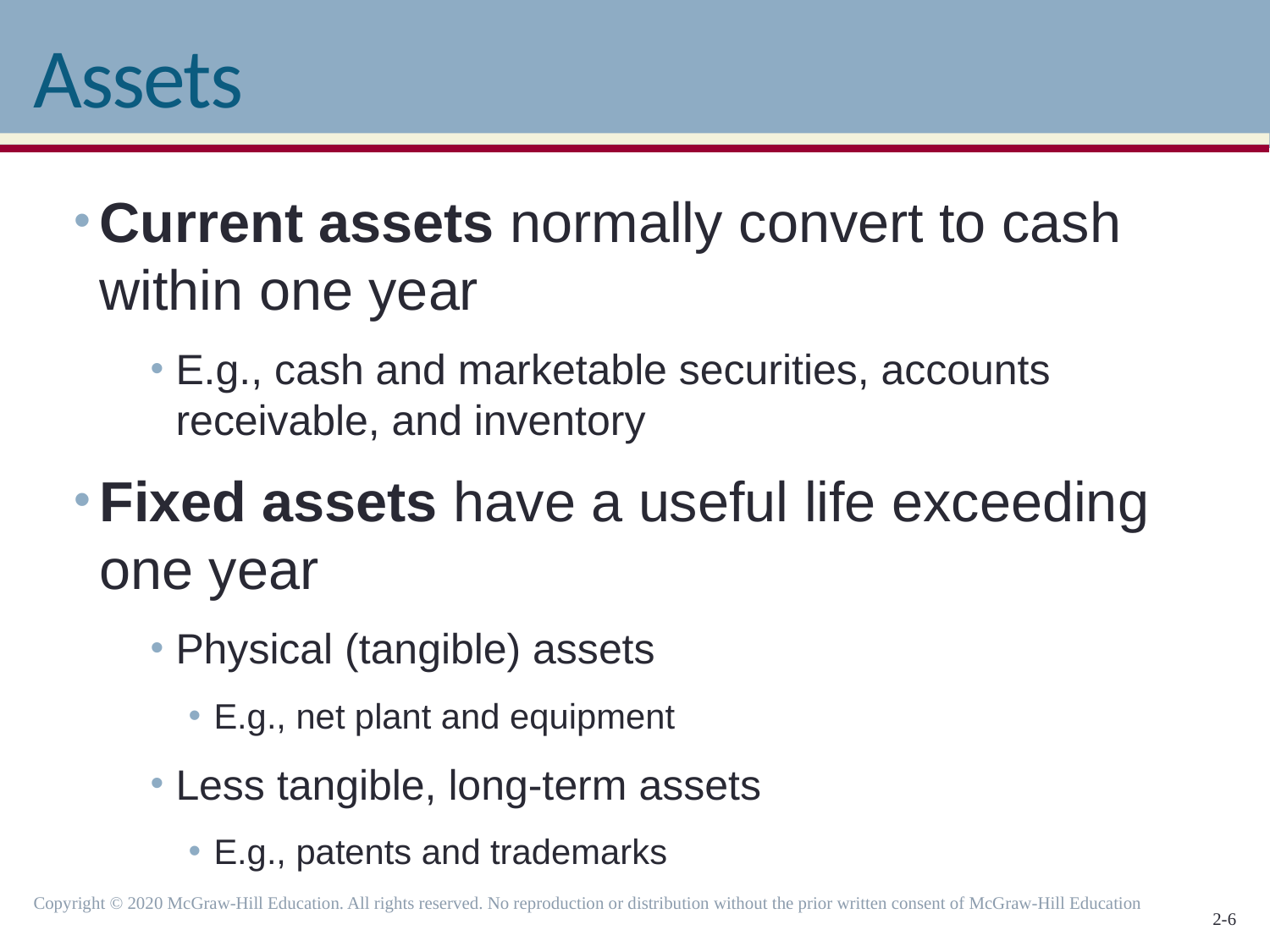

# Assets
Current assets normally convert to cash within one year
E.g., cash and marketable securities, accounts receivable, and inventory
Fixed assets have a useful life exceeding one year
Physical (tangible) assets
E.g., net plant and equipment
Less tangible, long-term assets
E.g., patents and trademarks

Copyright © 2020 McGraw-Hill Education. All rights reserved. No reproduction or distribution without the prior written consent of McGraw-Hill Education